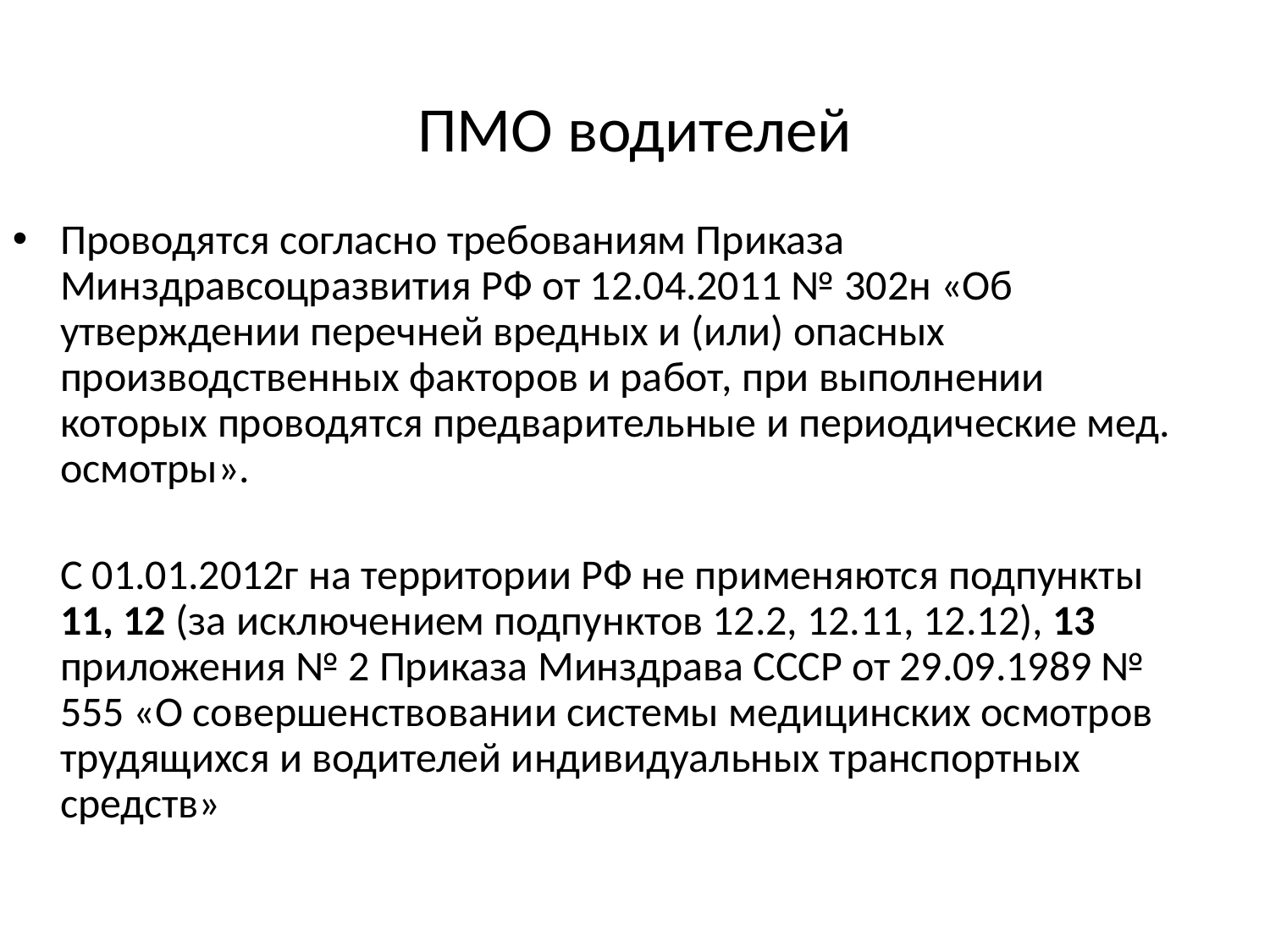

ПМО водителей
Проводятся согласно требованиям Приказа Минздравсоцразвития РФ от 12.04.2011 № 302н «Об утверждении перечней вредных и (или) опасных производственных факторов и работ, при выполнении которых проводятся предварительные и периодические мед. осмотры».

	С 01.01.2012г на территории РФ не применяются подпункты 11, 12 (за исключением подпунктов 12.2, 12.11, 12.12), 13 приложения № 2 Приказа Минздрава СССР от 29.09.1989 № 555 «О совершенствовании системы медицинских осмотров трудящихся и водителей индивидуальных транспортных средств»